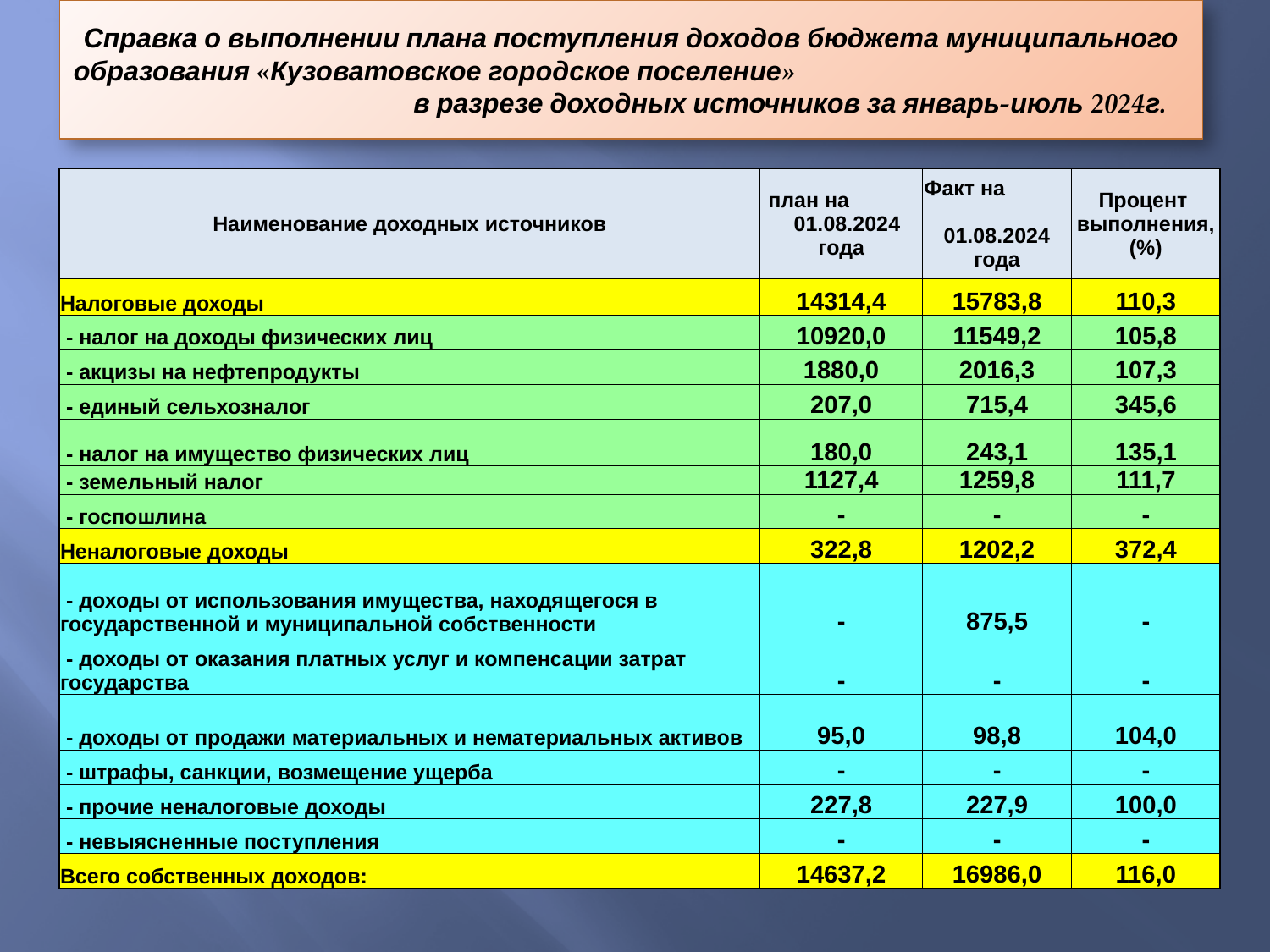

# Справка о выполнении плана поступления доходов бюджета муниципального образования «Кузоватовское городское поселение»                                                                                                          в разрезе доходных источников за январь-июль 2024г.
| Наименование доходных источников | план на 01.08.2024 года | Факт на 01.08.2024 года | Процент выполнения, (%) |
| --- | --- | --- | --- |
| Налоговые доходы | 14314,4 | 15783,8 | 110,3 |
| - налог на доходы физических лиц | 10920,0 | 11549,2 | 105,8 |
| - акцизы на нефтепродукты | 1880,0 | 2016,3 | 107,3 |
| - единый сельхозналог | 207,0 | 715,4 | 345,6 |
| - налог на имущество физических лиц | 180,0 | 243,1 | 135,1 |
| - земельный налог | 1127,4 | 1259,8 | 111,7 |
| - госпошлина | - | - | - |
| Неналоговые доходы | 322,8 | 1202,2 | 372,4 |
| - доходы от использования имущества, находящегося в государственной и муниципальной собственности | - | 875,5 | - |
| - доходы от оказания платных услуг и компенсации затрат государства | - | - | - |
| - доходы от продажи материальных и нематериальных активов | 95,0 | 98,8 | 104,0 |
| - штрафы, санкции, возмещение ущерба | - | - | - |
| - прочие неналоговые доходы | 227,8 | 227,9 | 100,0 |
| - невыясненные поступления | - | - | - |
| Всего собственных доходов: | 14637,2 | 16986,0 | 116,0 |